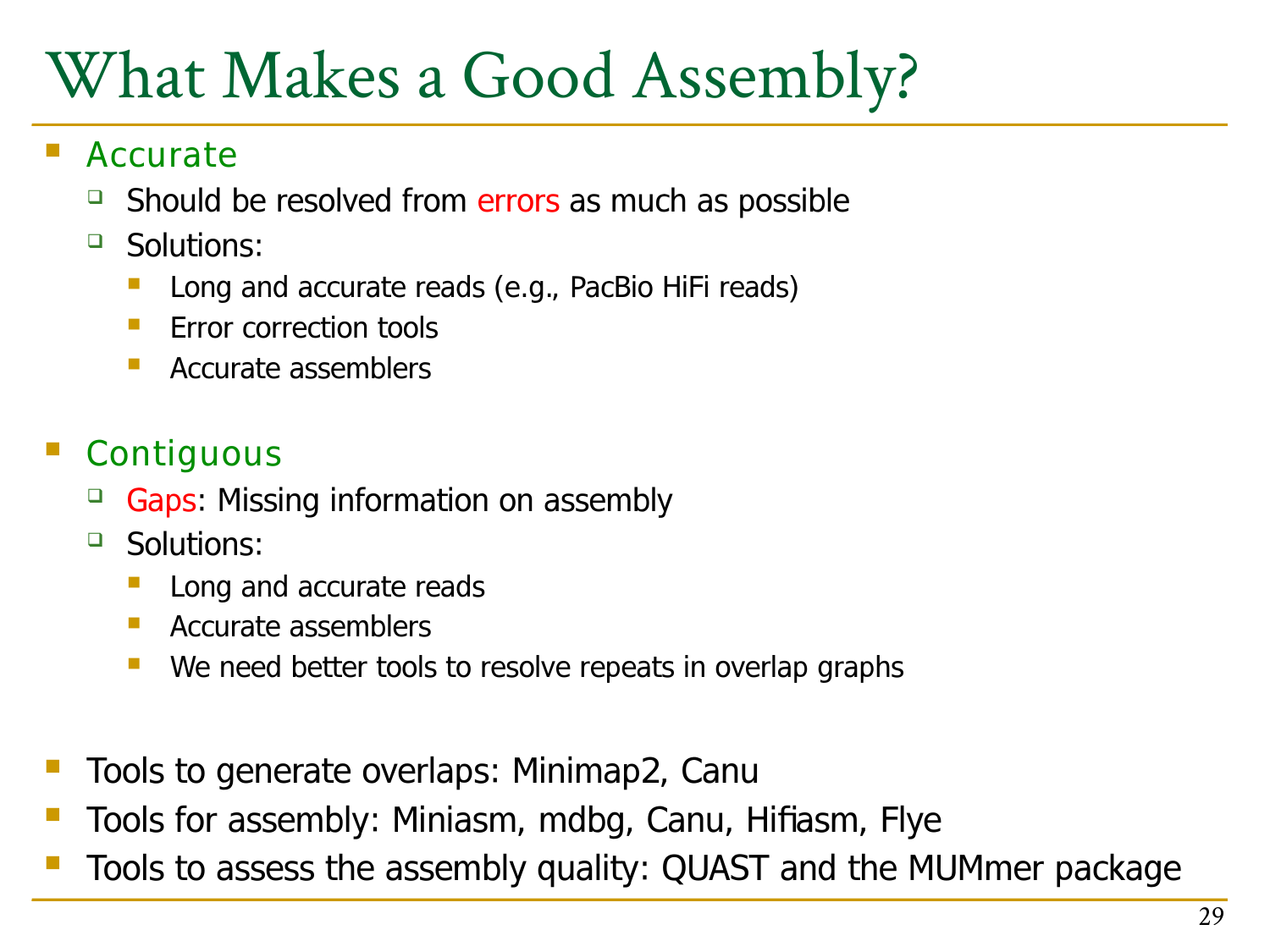

# What Makes a Good Assembly?
Accurate
Should be resolved from errors as much as possible
Solutions:
Long and accurate reads (e.g., PacBio HiFi reads)
Error correction tools
Accurate assemblers

Contiguous
Gaps: Missing information on assembly
Solutions:
Long and accurate reads
Accurate assemblers
We need better tools to resolve repeats in overlap graphs

Tools to generate overlaps: Minimap2, Canu
Tools for assembly: Miniasm, mdbg, Canu, Hifiasm, Flye
Tools to assess the assembly quality: QUAST and the MUMmer package
29